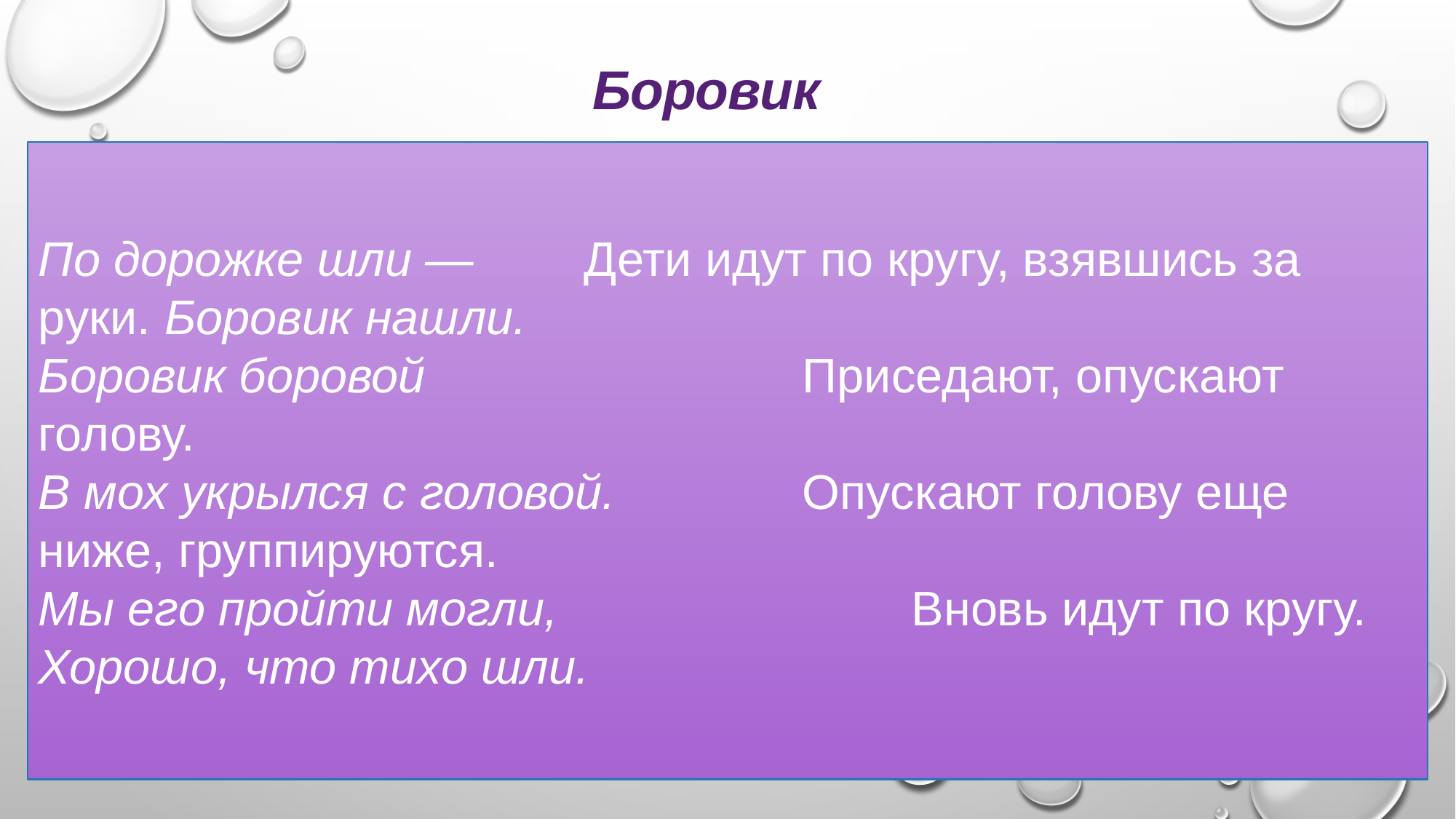

Боровик
По дорожке шли —		Дети идут по кругу, взявшись за руки. Боровик нашли.
Боровик боровой				Приседают, опускают голову.
В мох укрылся с головой.		Опускают голову еще ниже, группируются.
Мы его пройти могли,				Вновь идут по кругу.
Хорошо, что тихо шли.